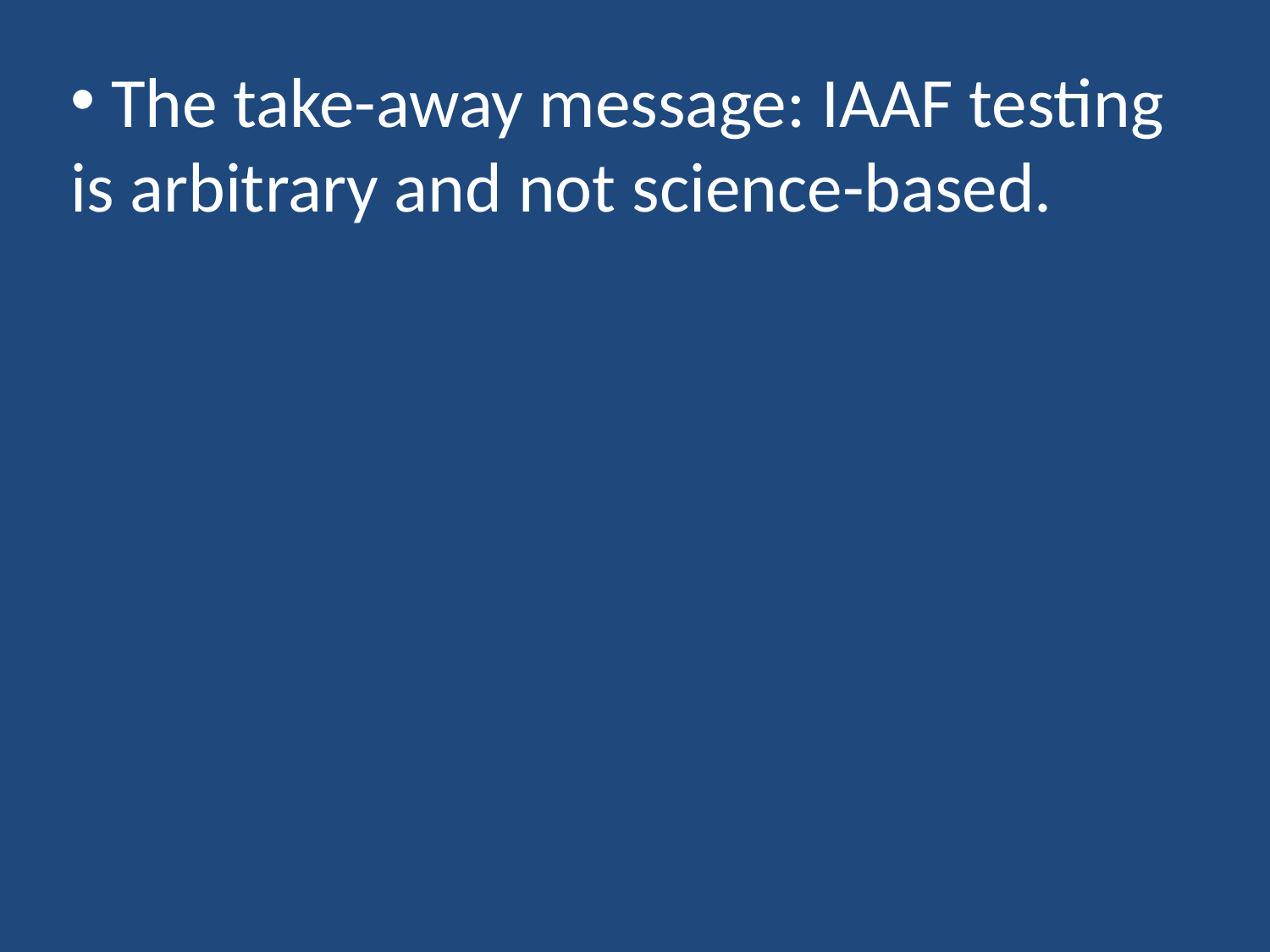

The take-away message: IAAF testing is arbitrary and not science-based.